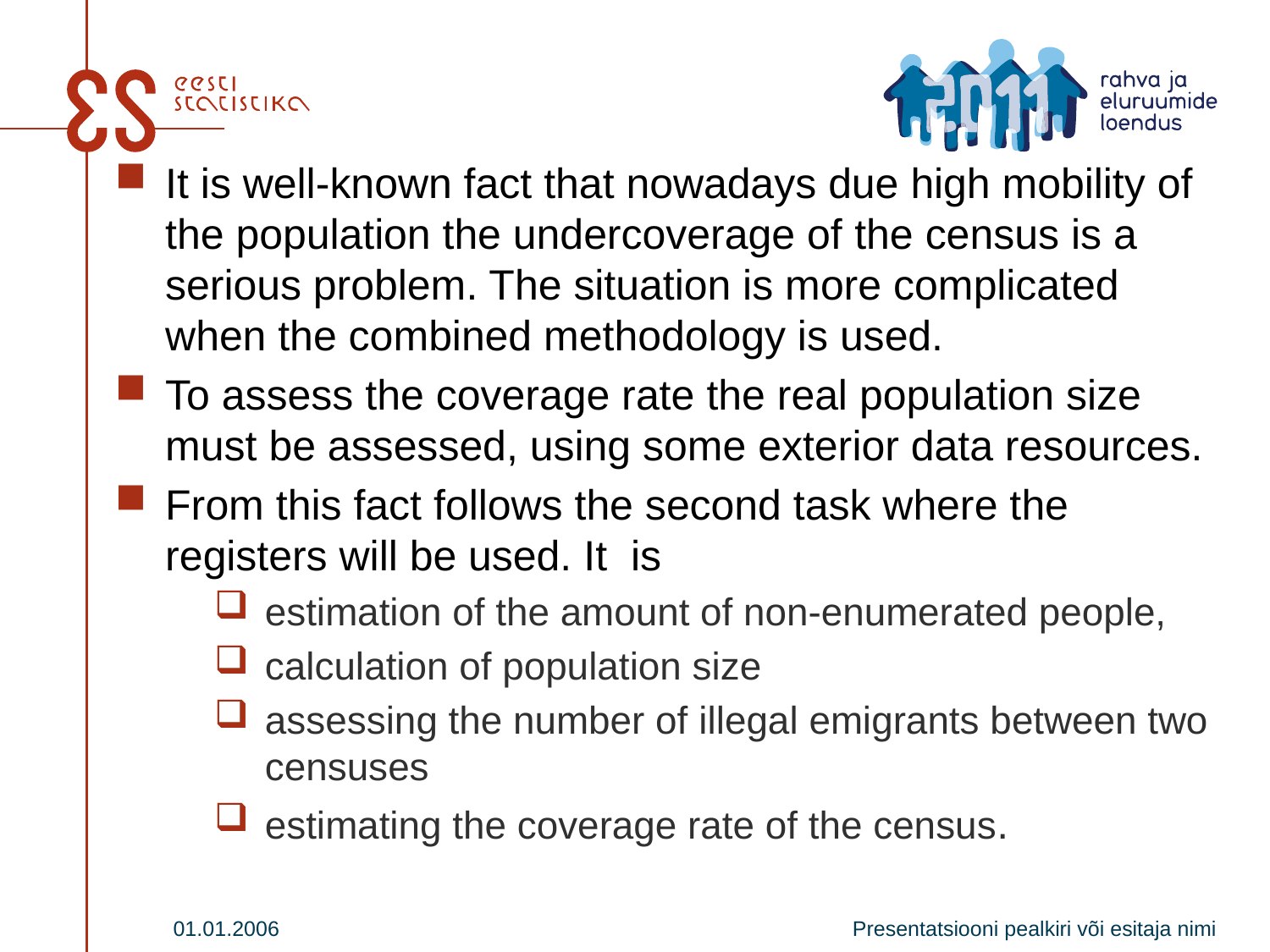

#
It is well-known fact that nowadays due high mobility of the population the undercoverage of the census is a serious problem. The situation is more complicated when the combined methodology is used.
To assess the coverage rate the real population size must be assessed, using some exterior data resources.
From this fact follows the second task where the registers will be used. It  is
estimation of the amount of non-enumerated people,
calculation of population size
assessing the number of illegal emigrants between two censuses
estimating the coverage rate of the census.

01.01.2006